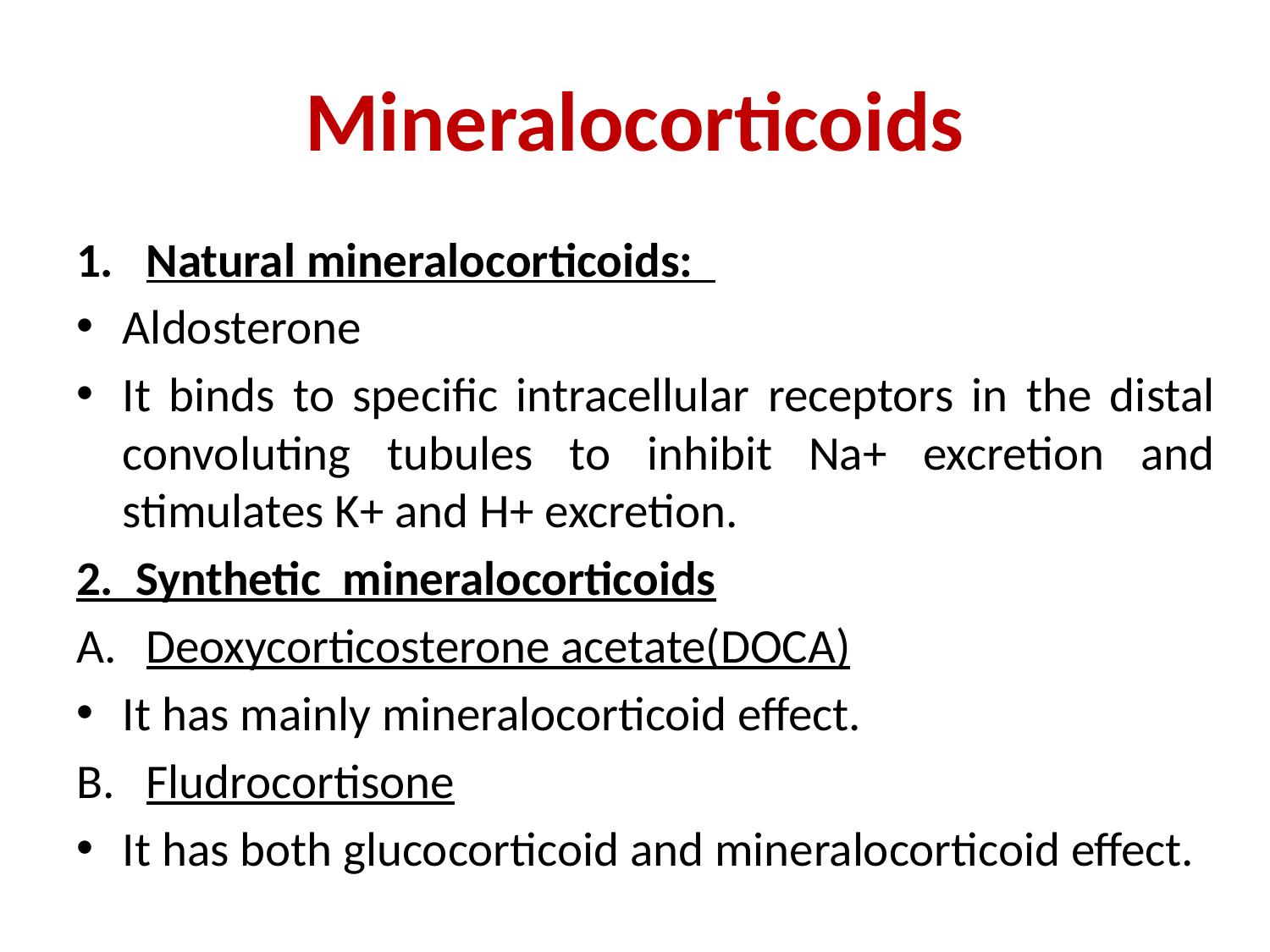

# Mineralocorticoids
Natural mineralocorticoids:
Aldosterone
It binds to specific intracellular receptors in the distal convoluting tubules to inhibit Na+ excretion and stimulates K+ and H+ excretion.
2.  Synthetic  mineralocorticoids
Deoxycorticosterone acetate(DOCA)
It has mainly mineralocorticoid effect.
Fludrocortisone
It has both glucocorticoid and mineralocorticoid effect.